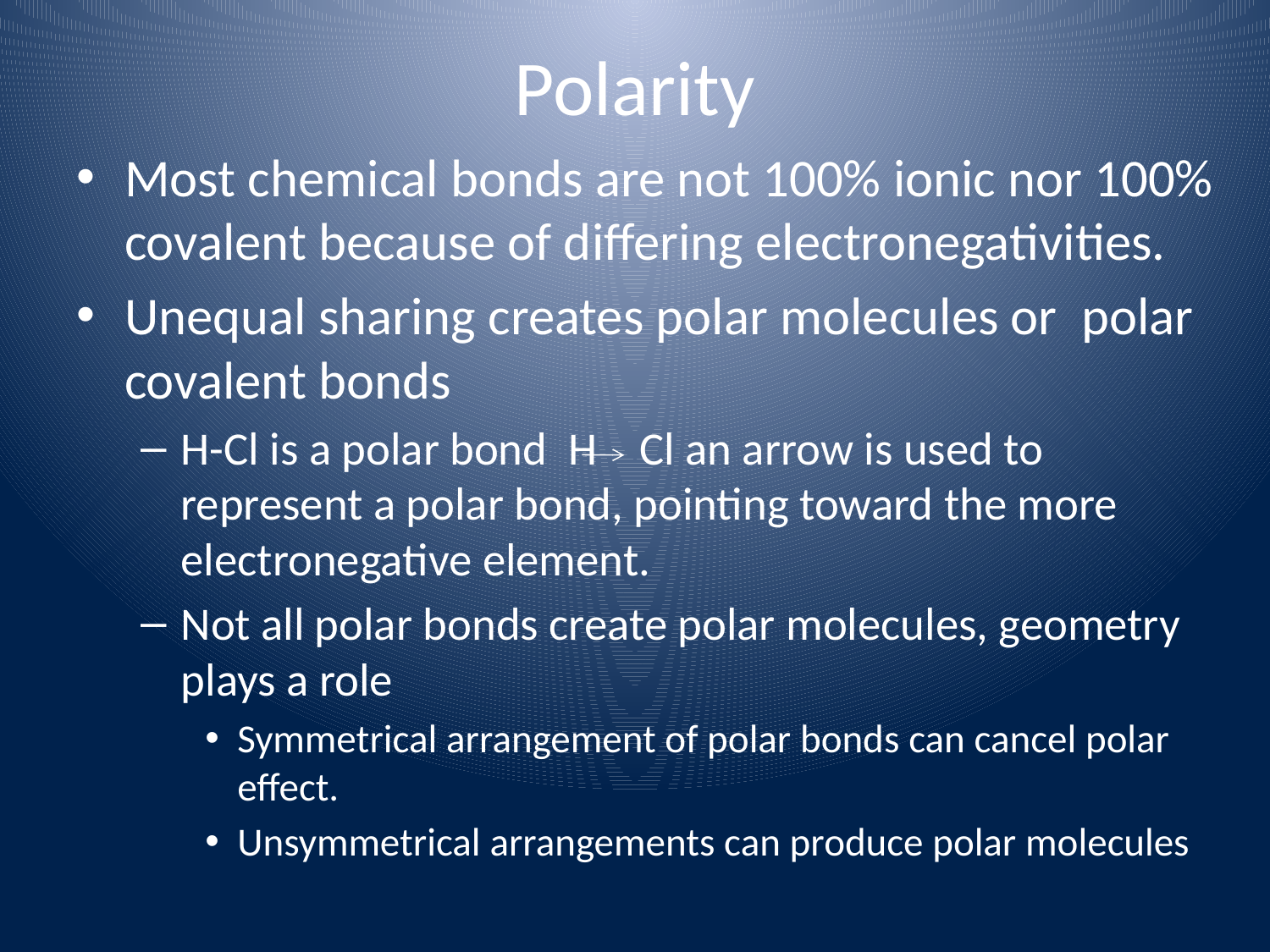

# Polarity
Most chemical bonds are not 100% ionic nor 100% covalent because of differing electronegativities.
Unequal sharing creates polar molecules or  polar covalent bonds
H-Cl is a polar bond  H    Cl an arrow is used to represent a polar bond, pointing toward the more electronegative element.
Not all polar bonds create polar molecules, geometry plays a role
Symmetrical arrangement of polar bonds can cancel polar effect.
Unsymmetrical arrangements can produce polar molecules